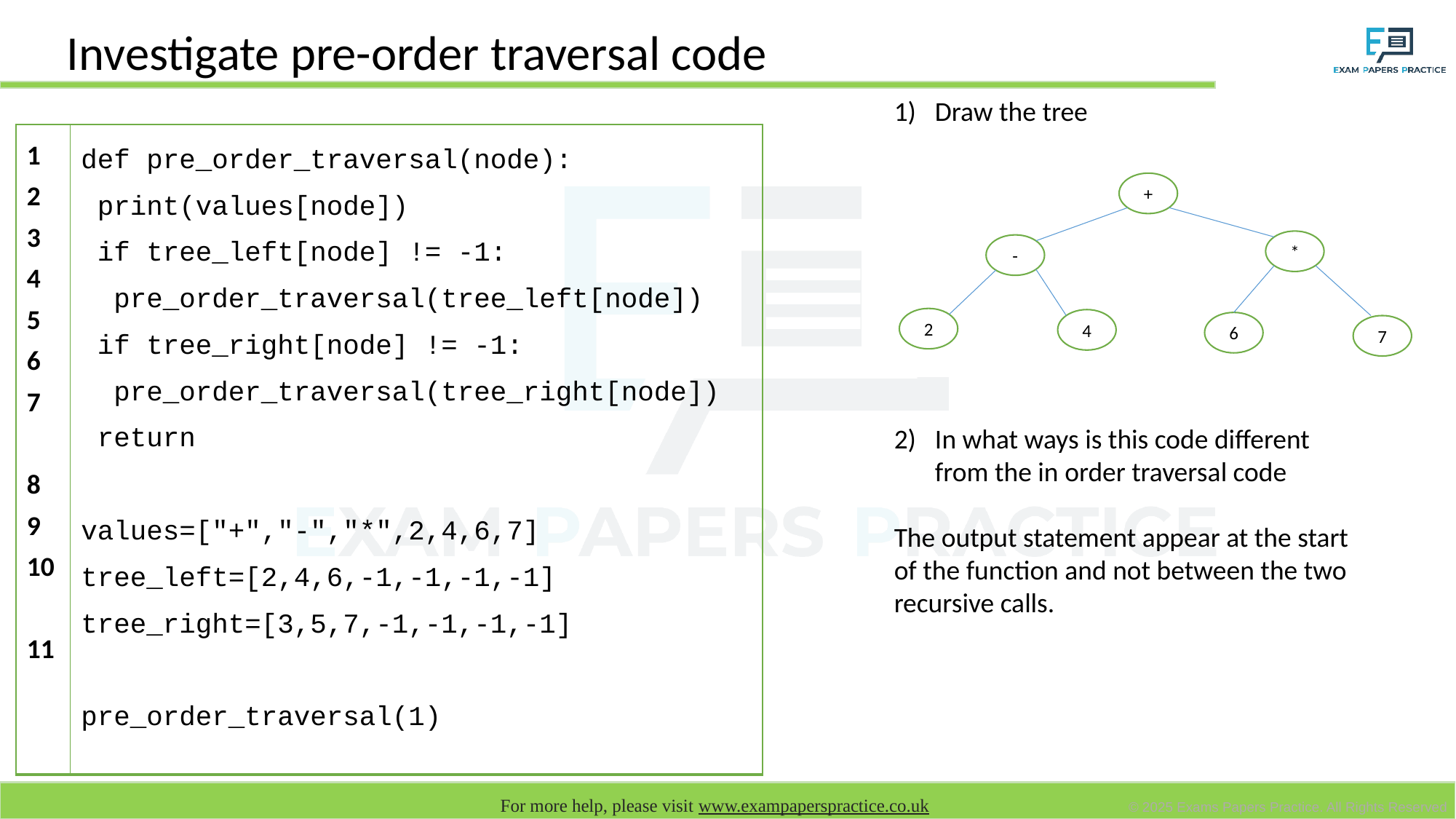

# Investigate pre-order traversal code
Draw the tree

In what ways is this code different from the in order traversal code

The output statement appear at the start of the function and not between the two recursive calls.
| 1 2 3 4 5 6 7 8 9 10 11 | def pre\_order\_traversal(node): print(values[node]) if tree\_left[node] != -1: pre\_order\_traversal(tree\_left[node]) if tree\_right[node] != -1: pre\_order\_traversal(tree\_right[node]) return values=["+","-","\*",2,4,6,7] tree\_left=[2,4,6,-1,-1,-1,-1] tree\_right=[3,5,7,-1,-1,-1,-1] pre\_order\_traversal(1) |
| --- | --- |

+
*
-
2
4
6
7